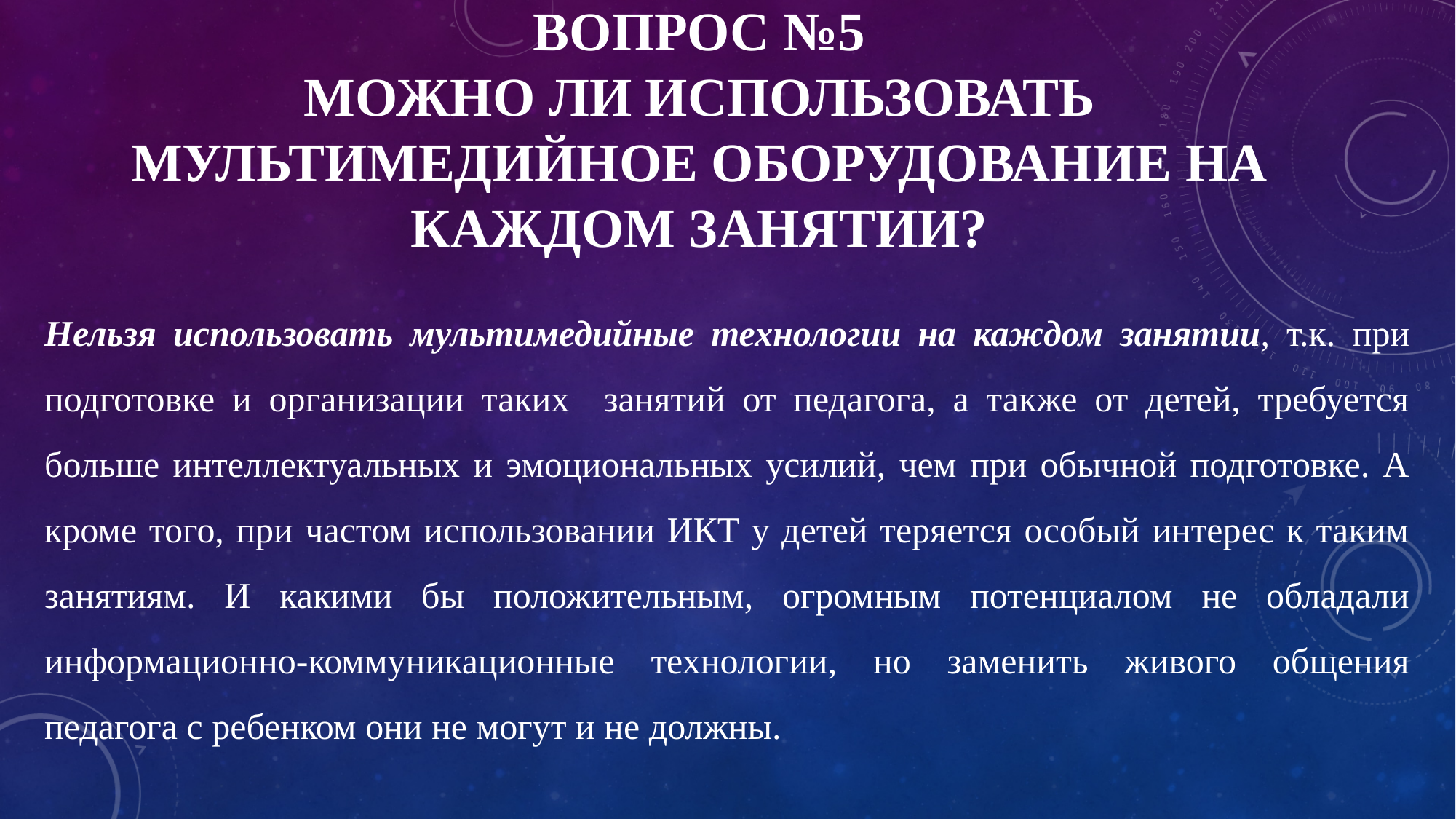

# Вопрос №5 Можно ли использовать мультимедийное оборудование на каждом занятии?
Нельзя использовать мультимедийные технологии на каждом занятии, т.к. при подготовке и организации таких  занятий от педагога, а также от детей, требуется больше интеллектуальных и эмоциональных усилий, чем при обычной подготовке. А кроме того, при частом использовании ИКТ у детей теряется особый интерес к таким занятиям. И какими бы положительным, огромным потенциалом не обладали информационно-коммуникационные технологии, но заменить живого общения педагога с ребенком они не могут и не должны.